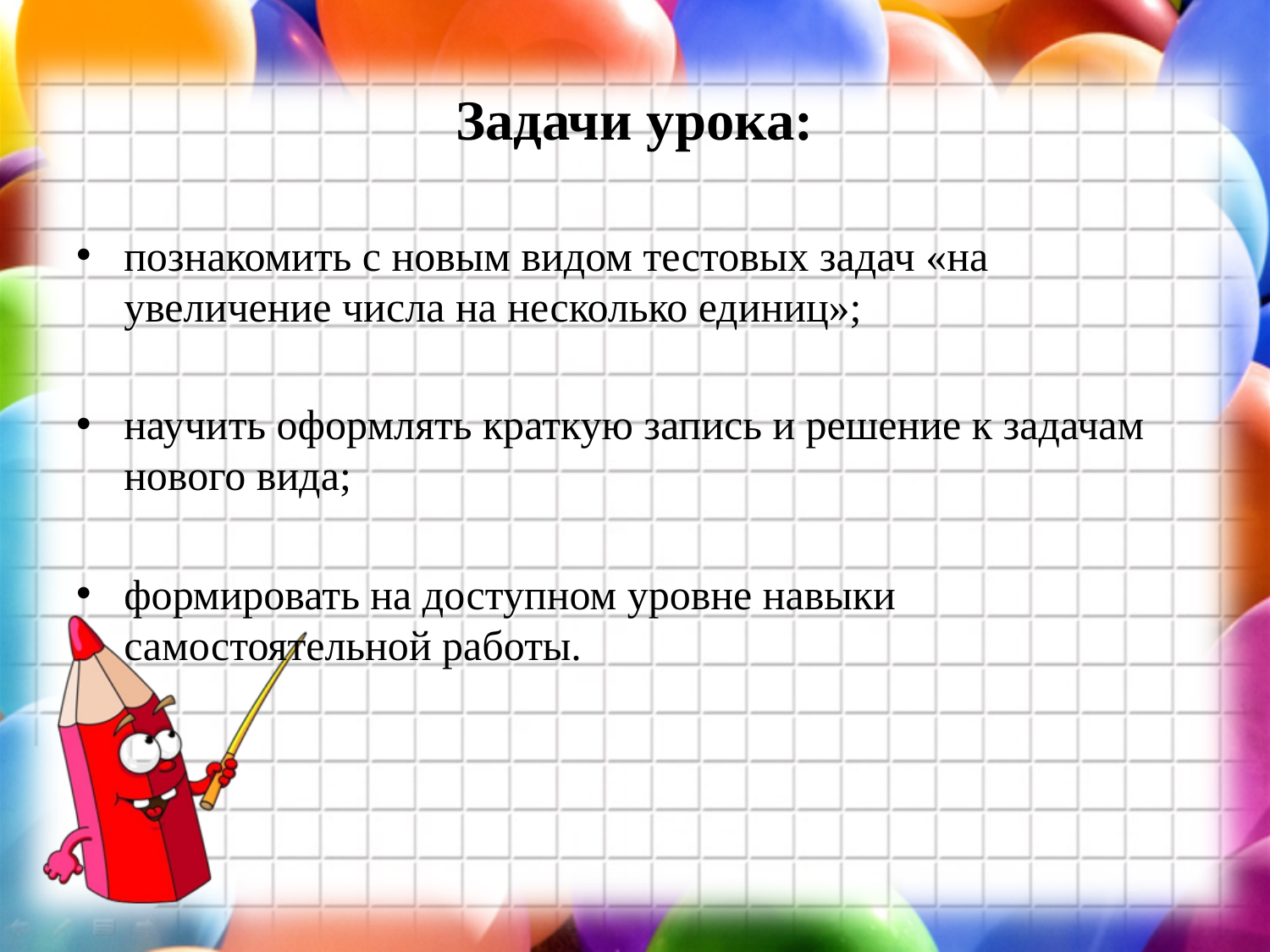

# Задачи урока:
познакомить с новым видом тестовых задач «на увеличение числа на несколько единиц»;

научить оформлять краткую запись и решение к задачам нового вида;

формировать на доступном уровне навыки самостоятельной работы.